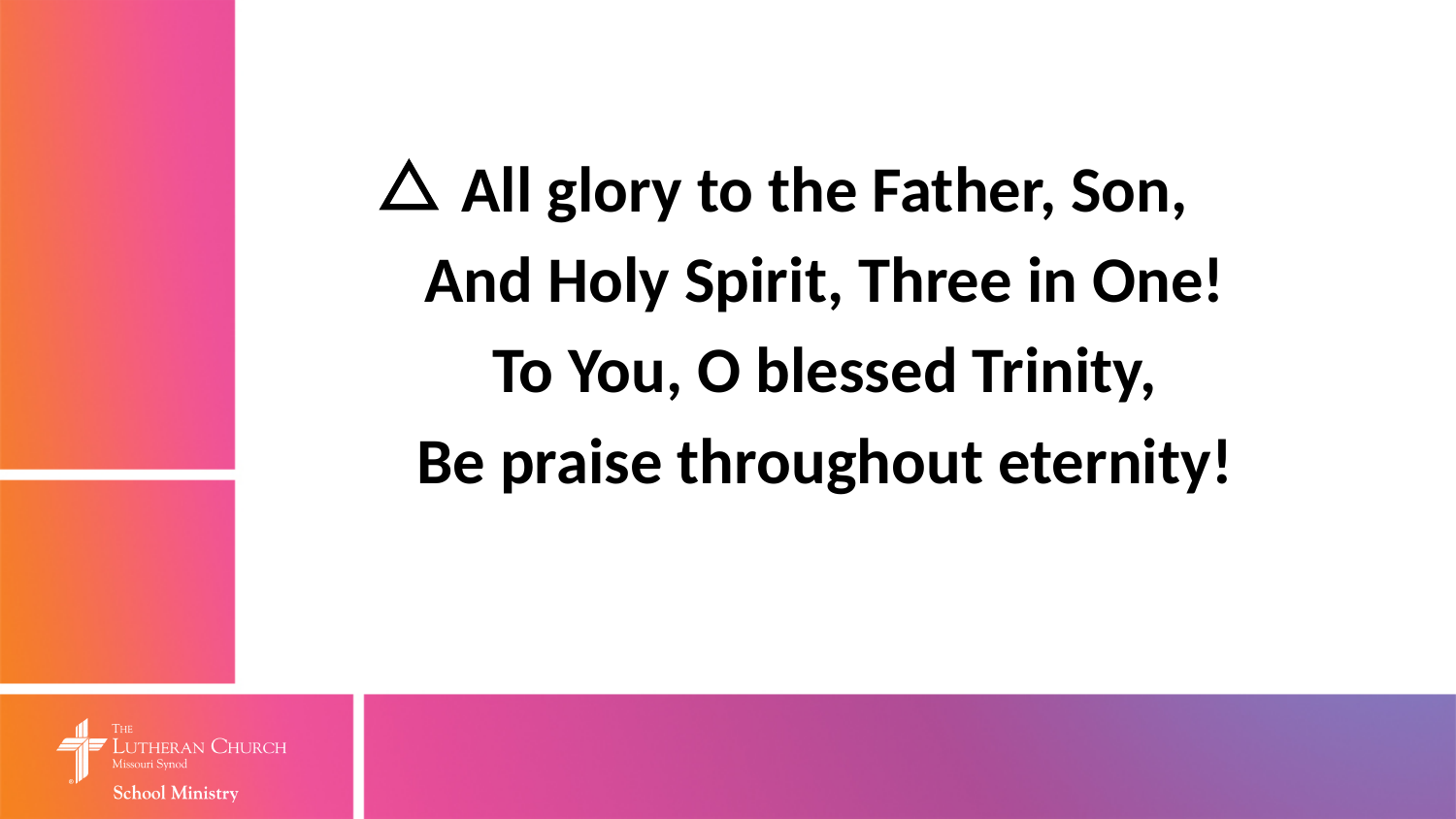

All glory to the Father, Son,
And Holy Spirit, Three in One!
To You, O blessed Trinity,
Be praise throughout eternity!